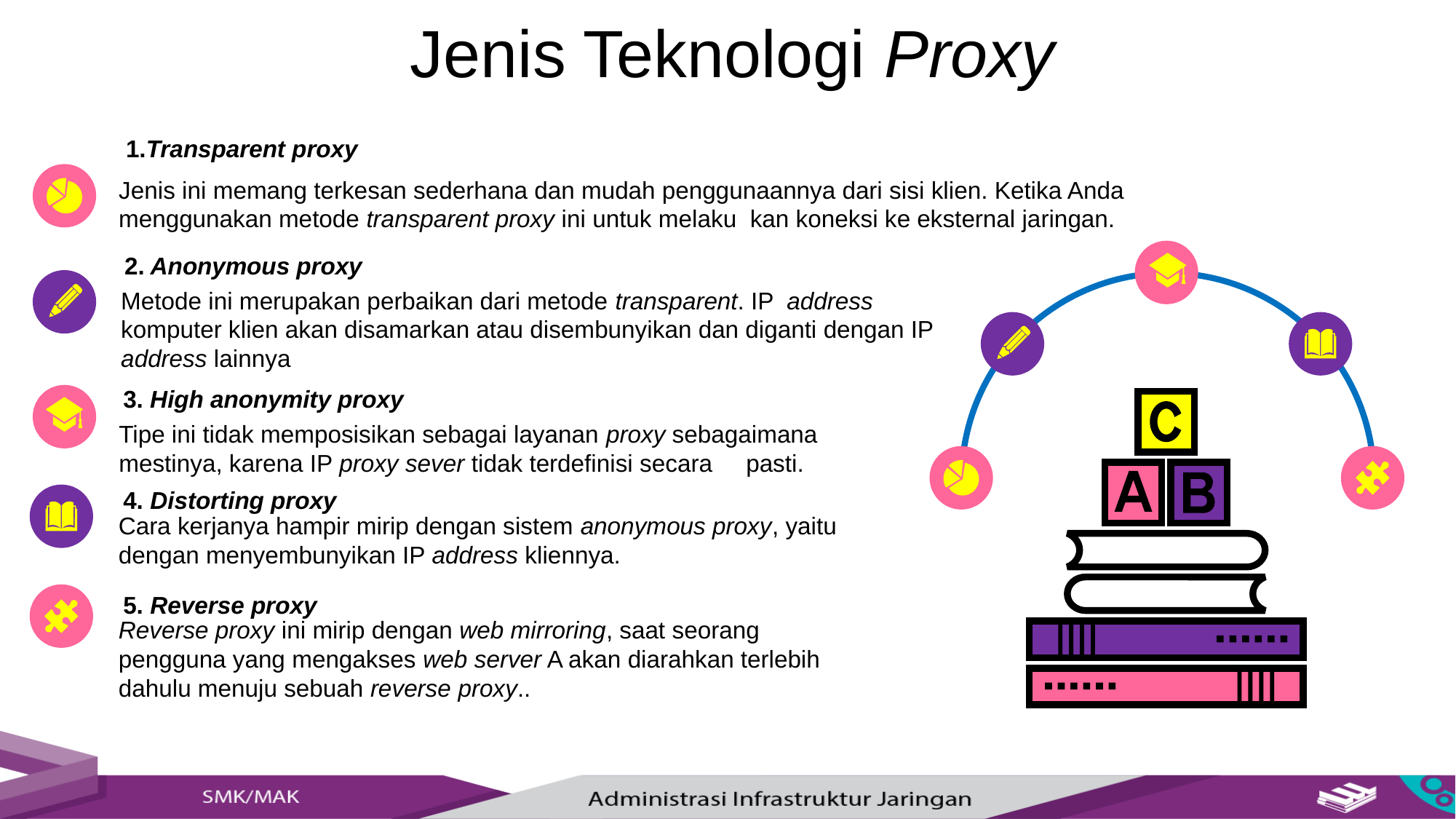

Jenis Teknologi Proxy
1.Transparent proxy
Jenis ini memang terkesan sederhana dan mudah penggunaannya dari sisi klien. Ketika Anda menggunakan metode transparent proxy ini untuk melaku  kan koneksi ke eksternal jaringan.

2. Anonymous proxy

Metode ini merupakan perbaikan dari metode transparent. IP  address komputer klien akan disamarkan atau disembunyikan dan diganti dengan IP address lainnya

3. High anonymity proxy

D

D

Tipe ini tidak memposisikan sebagai layanan proxy sebagaimana mestinya, karena IP proxy sever tidak terdefinisi secara     pasti.

4. Distorting proxy

Cara kerjanya hampir mirip dengan sistem anonymous proxy, yaitu dengan menyembunyikan IP address kliennya.

5. Reverse proxy

Reverse proxy ini mirip dengan web mirroring, saat seorang pengguna yang mengakses web server A akan diarahkan terlebih dahulu menuju sebuah reverse proxy..